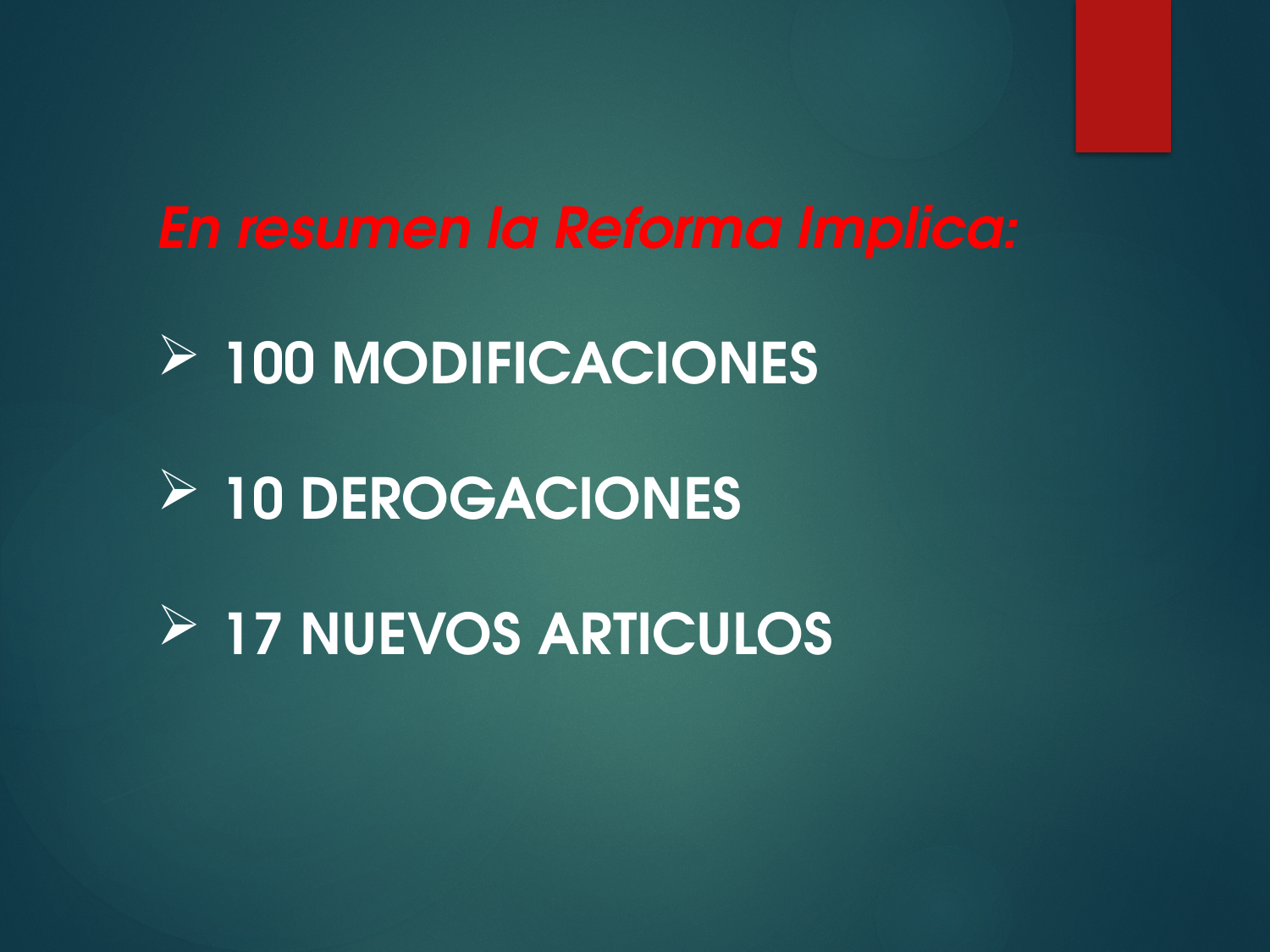

En resumen la Reforma Implica:

100 MODIFICACIONES

10 DEROGACIONES

17 NUEVOS ARTICULOS